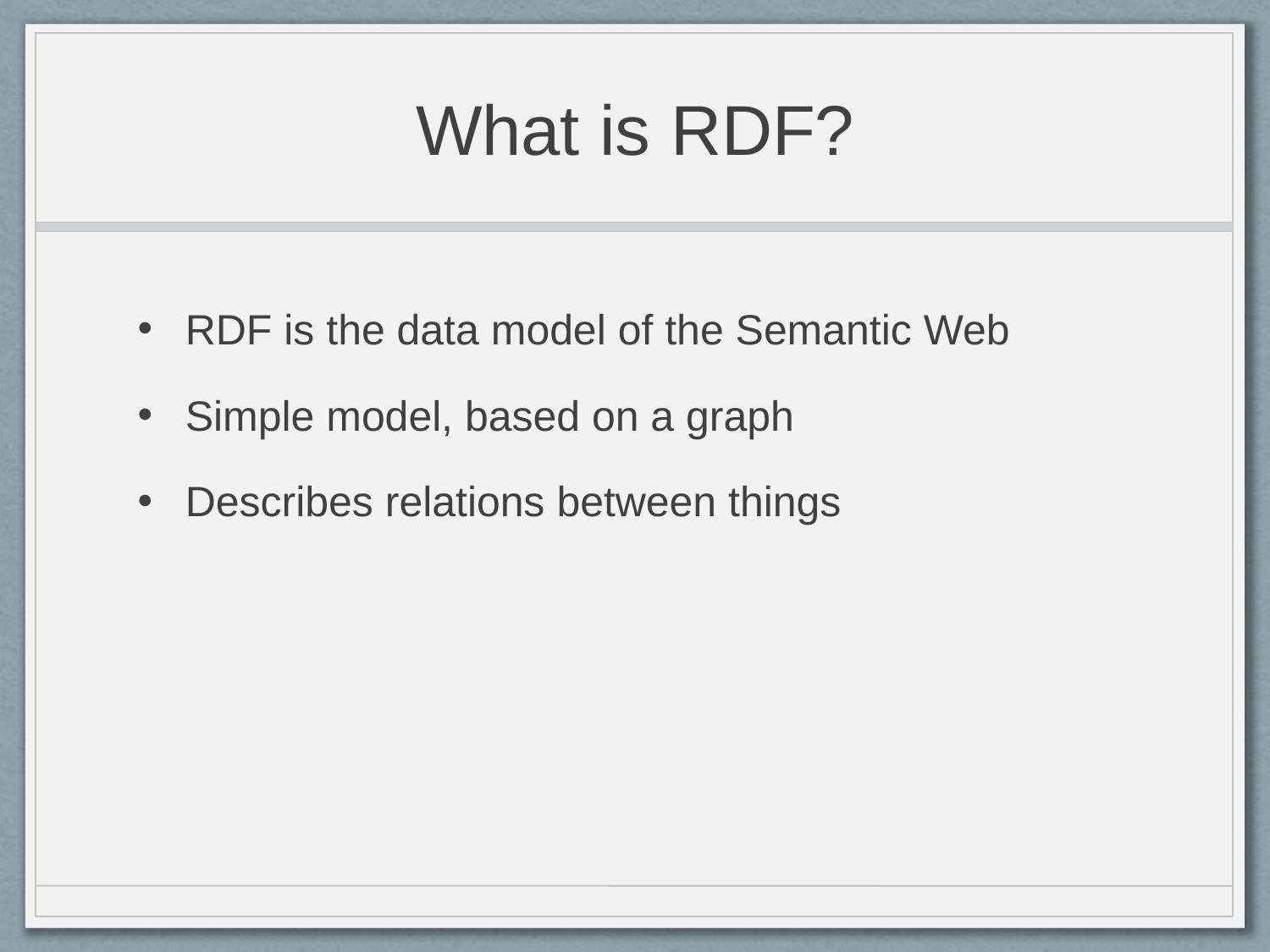

# What is RDF?
RDF is the data model of the Semantic Web
Simple model, based on a graph
Describes relations between things